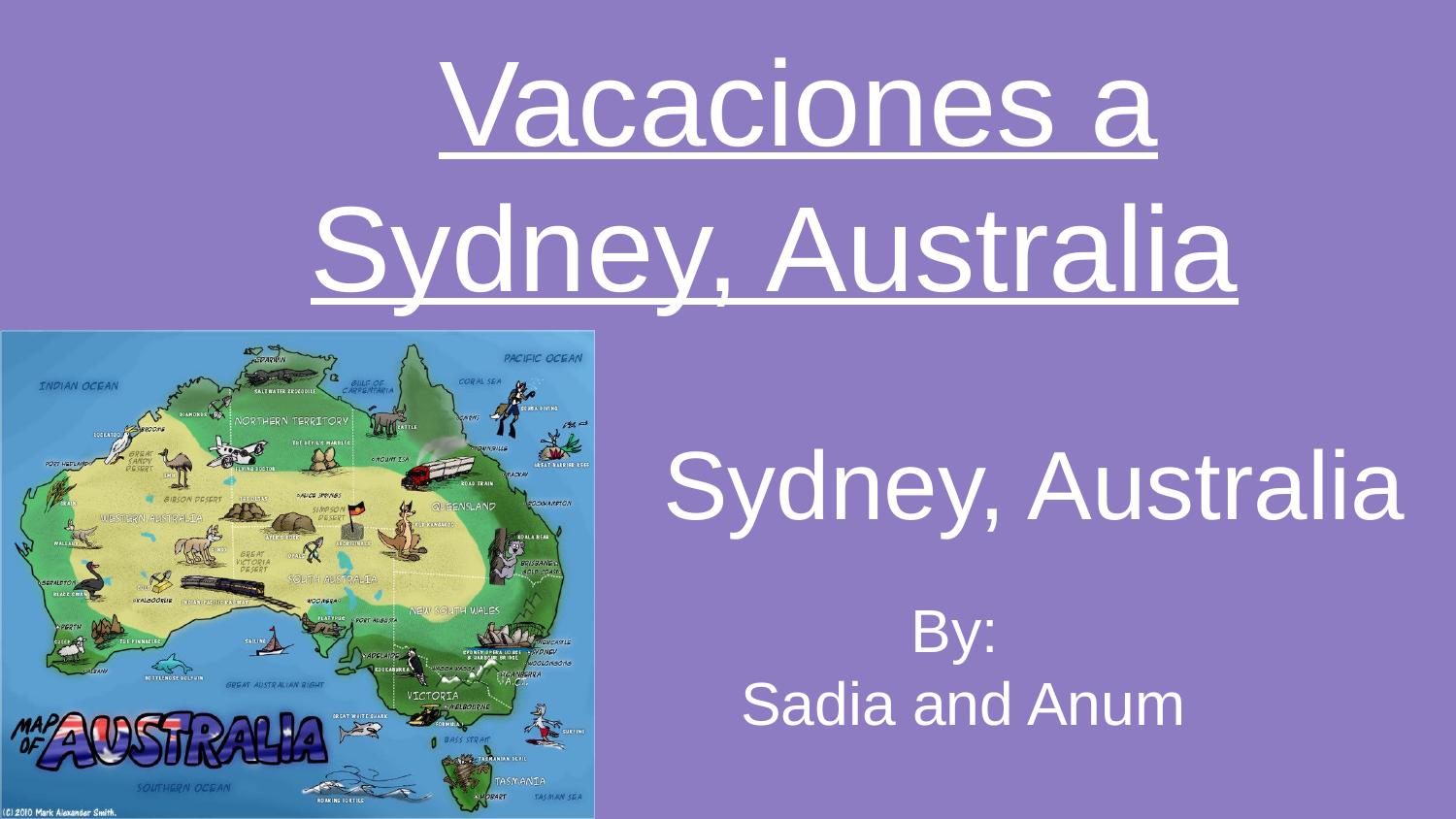

# Vacaciones a Sydney, Australia

Sydney, Australia
By:
Sadia and Anum